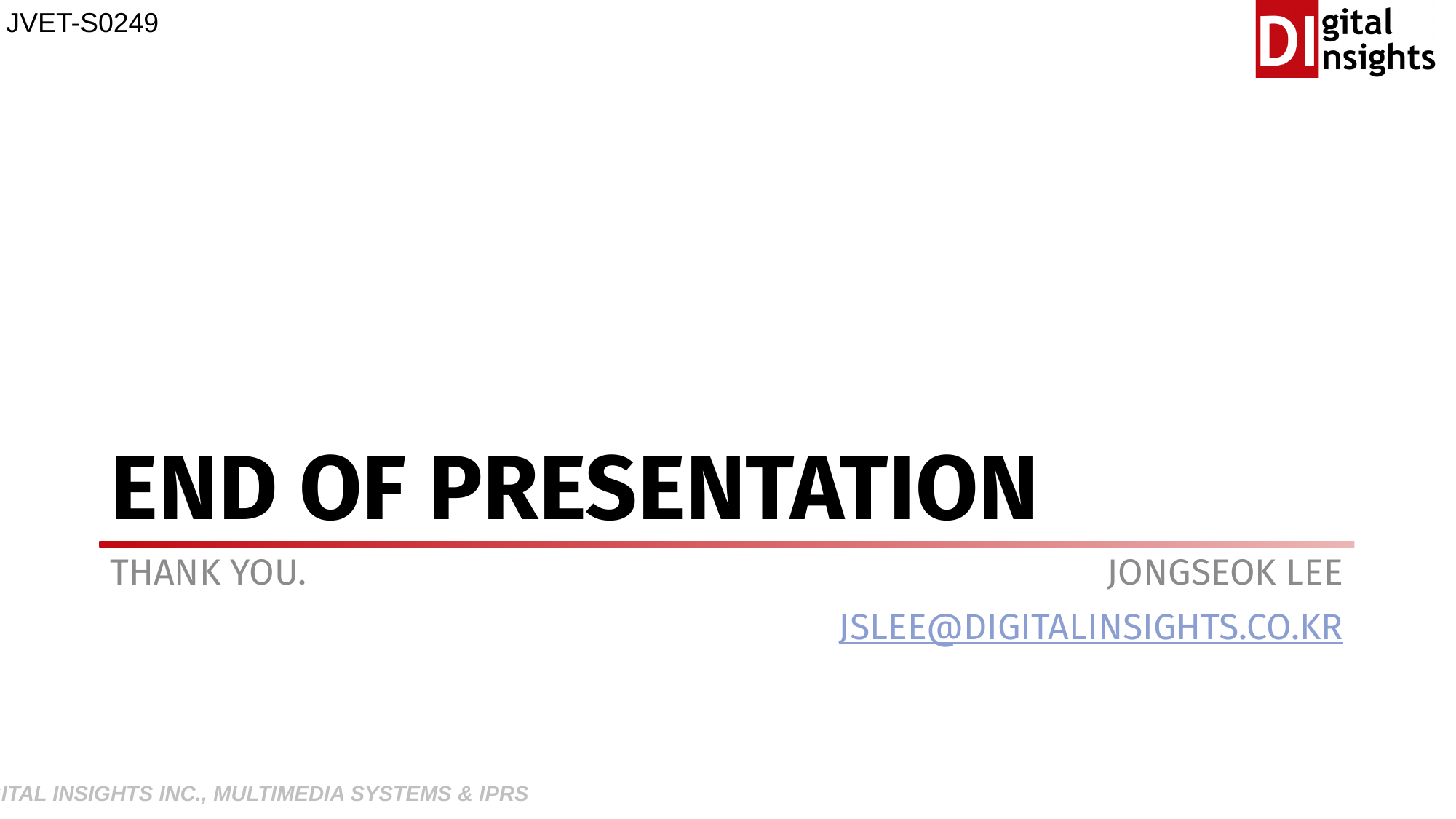

# End of presentation
Thank you.
Jongseok Lee
jslee@digitalinsights.co.kr